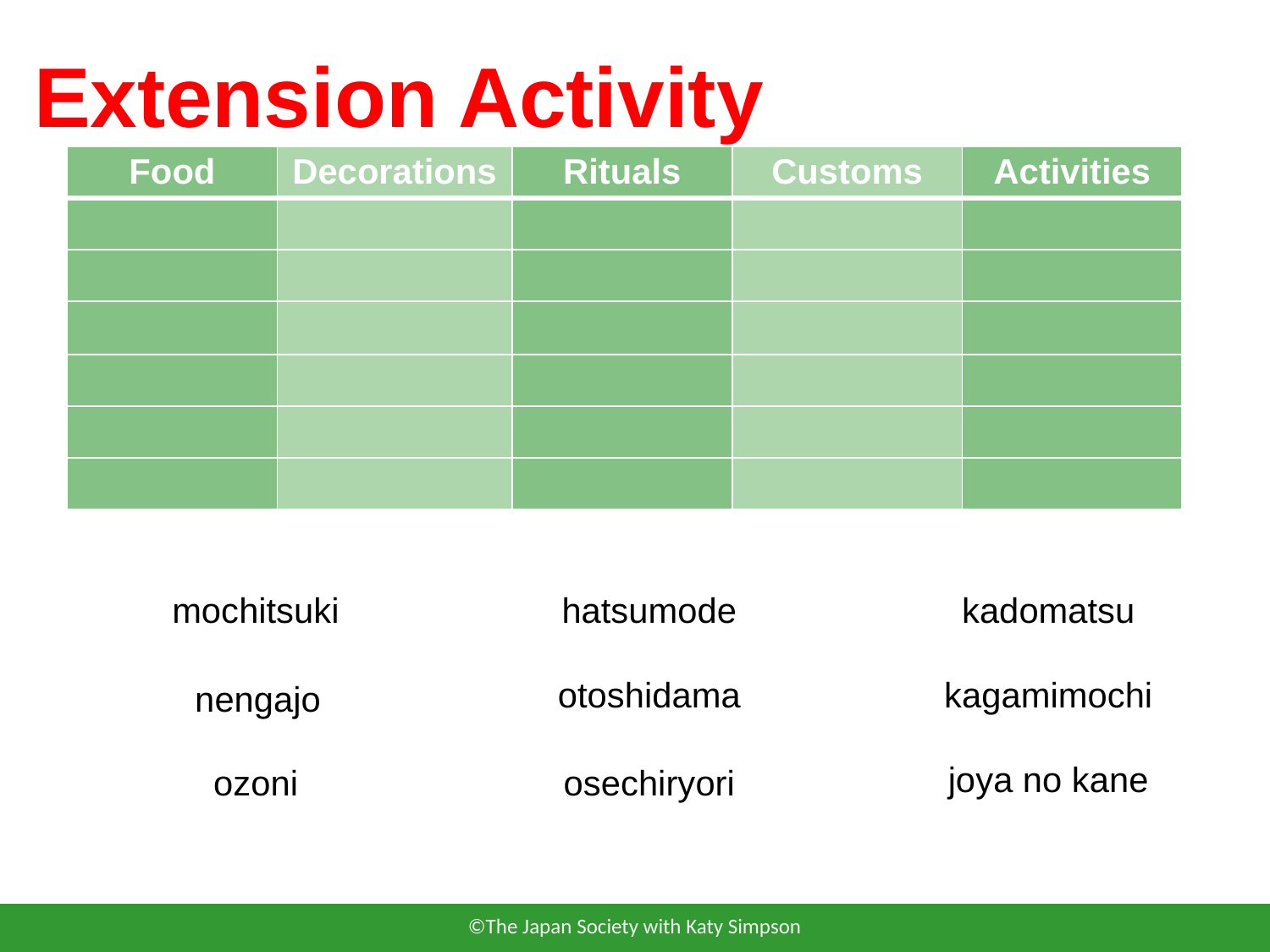

Extension Activity
| Food | Decorations | Rituals | Customs | Activities |
| --- | --- | --- | --- | --- |
|  |  |  |  |  |
|  |  |  |  |  |
|  |  |  |  |  |
|  |  |  |  |  |
|  |  |  |  |  |
|  |  |  |  |  |
mochitsuki
hatsumode
kadomatsu
otoshidama
kagamimochi
nengajo
joya no kane
ozoni
osechiryori
©The Japan Society with Katy Simpson